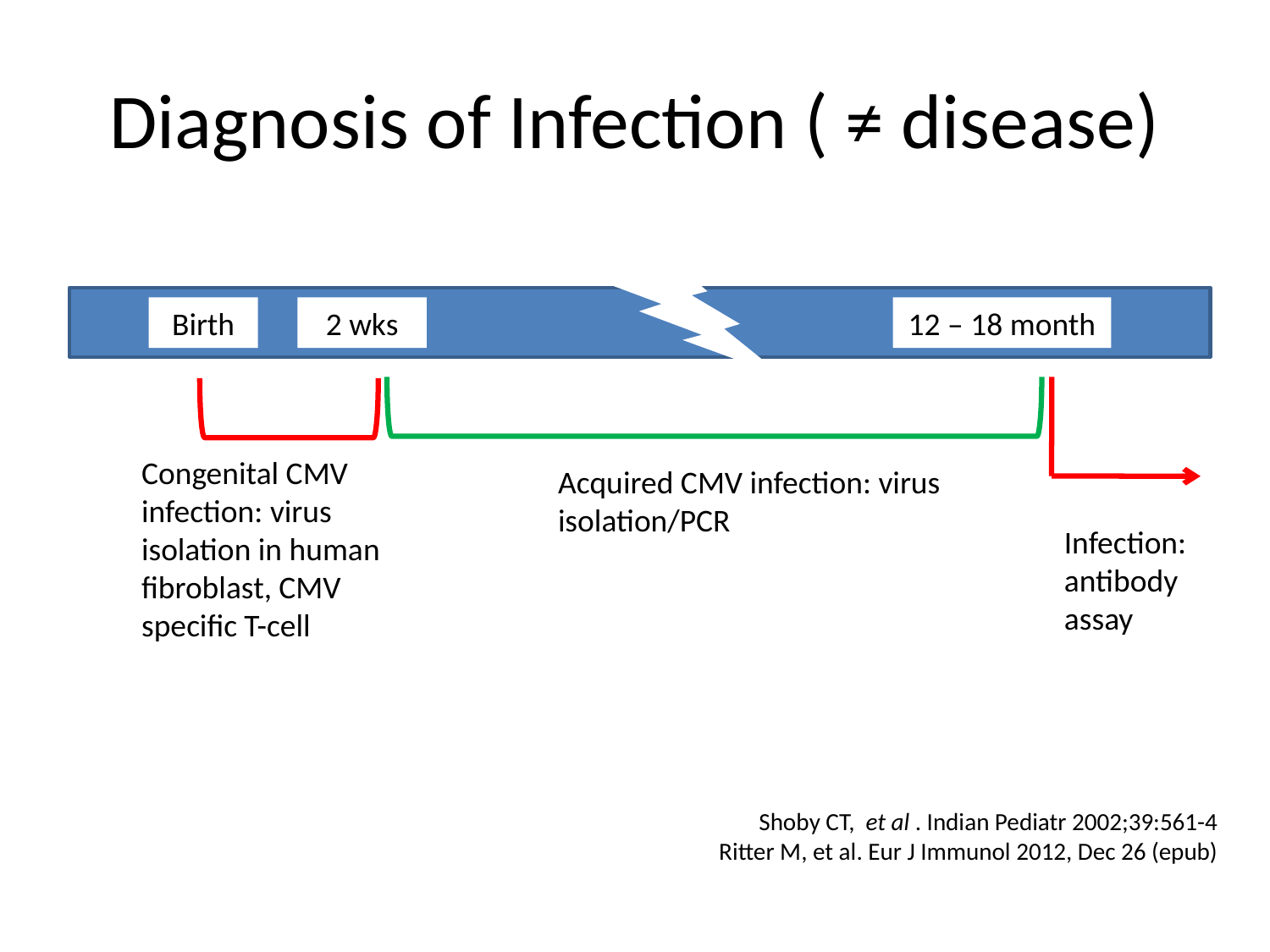

# Diagnosis of Infection ( ≠ disease)

Birth
2 wks
12 – 18 month

Congenital CMV infection: virus isolation in human fibroblast, CMV specific T-cell
Acquired CMV infection: virus isolation/PCR
Infection: antibody assay
Shoby CT,  et al . Indian Pediatr 2002;39:561-4
Ritter M, et al. Eur J Immunol 2012, Dec 26 (epub)